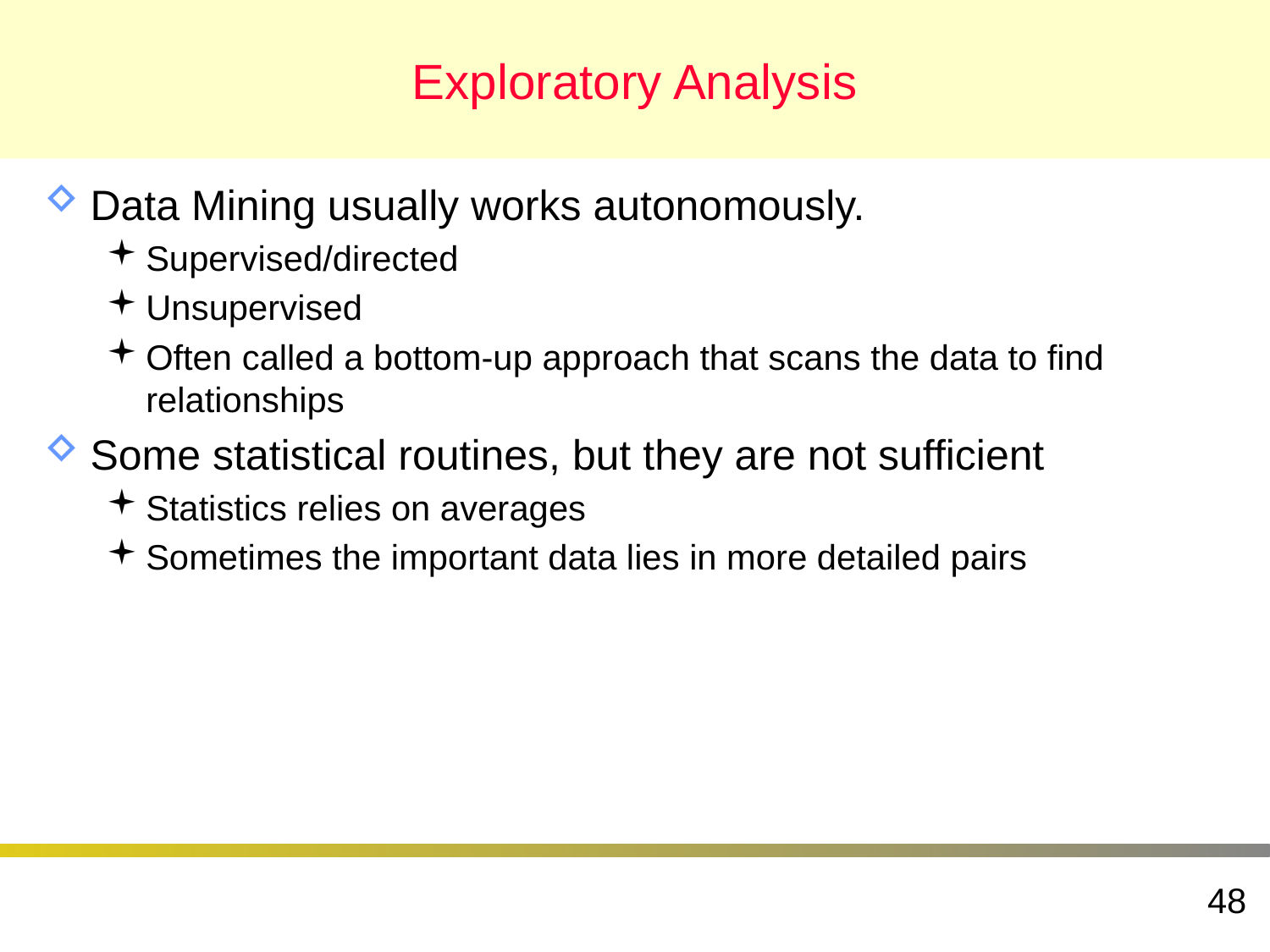

# Exploratory Analysis
Data Mining usually works autonomously.
Supervised/directed
Unsupervised
Often called a bottom-up approach that scans the data to find relationships
Some statistical routines, but they are not sufficient
Statistics relies on averages
Sometimes the important data lies in more detailed pairs

48